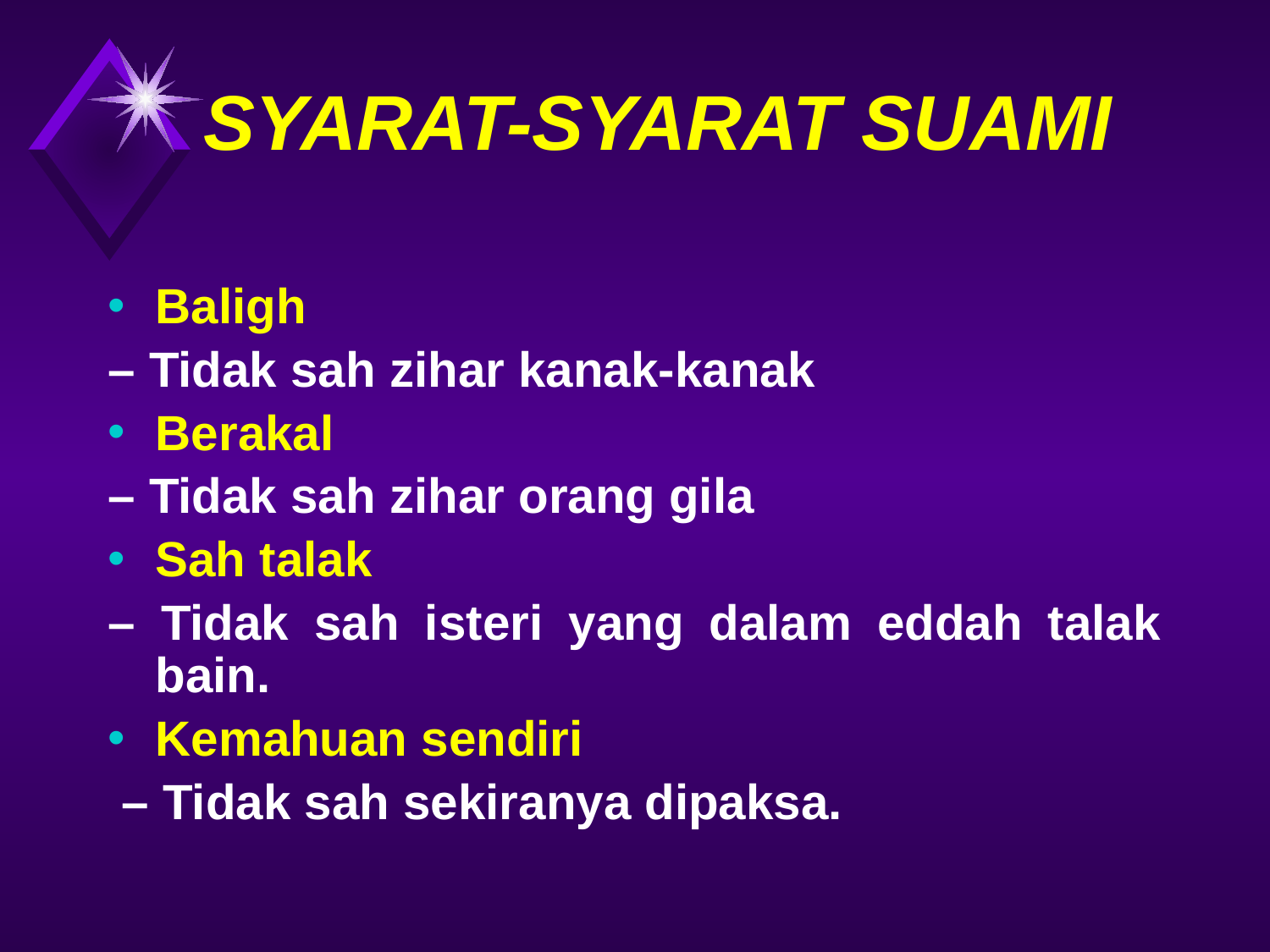

# SYARAT-SYARAT SUAMI
Baligh
– Tidak sah zihar kanak-kanak
Berakal
– Tidak sah zihar orang gila
Sah talak
– Tidak sah isteri yang dalam eddah talak bain.
Kemahuan sendiri
 – Tidak sah sekiranya dipaksa.